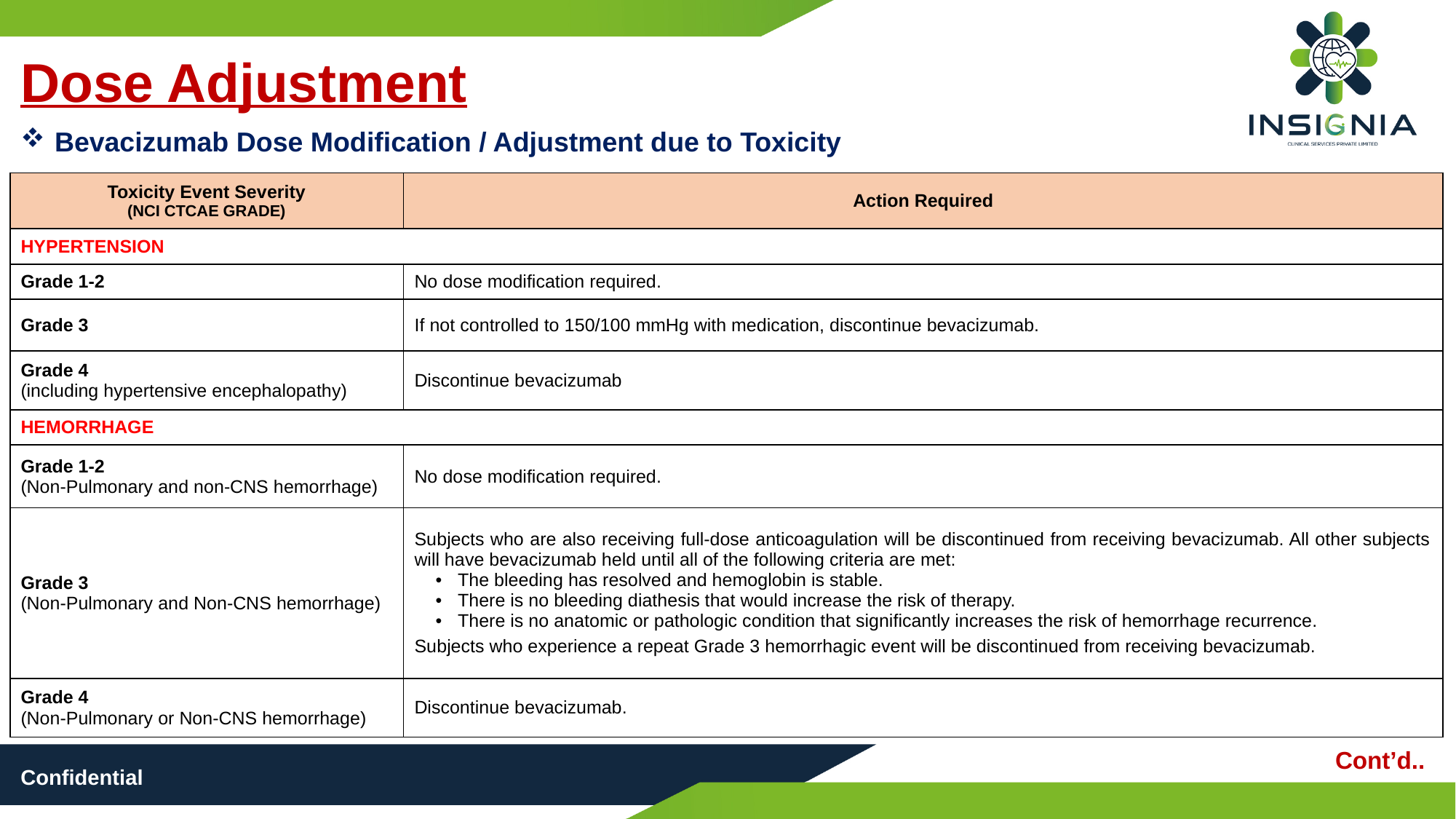

Dose Adjustment
Bevacizumab Dose Modification / Adjustment due to Toxicity
| Toxicity Event Severity (NCI CTCAE GRADE) | Action Required |
| --- | --- |
| HYPERTENSION |  |
| Grade 1-2 | No dose modification required. |
| Grade 3 | If not controlled to 150/100 mmHg with medication, discontinue bevacizumab. |
| Grade 4 (including hypertensive encephalopathy) | Discontinue bevacizumab |
| HEMORRHAGE |  |
| Grade 1-2 (Non-Pulmonary and non-CNS hemorrhage) | No dose modification required. |
| Grade 3 (Non-Pulmonary and Non-CNS hemorrhage) | Subjects who are also receiving full-dose anticoagulation will be discontinued from receiving bevacizumab. All other subjects will have bevacizumab held until all of the following criteria are met: The bleeding has resolved and hemoglobin is stable. There is no bleeding diathesis that would increase the risk of therapy. There is no anatomic or pathologic condition that significantly increases the risk of hemorrhage recurrence. Subjects who experience a repeat Grade 3 hemorrhagic event will be discontinued from receiving bevacizumab. |
| Grade 4 (Non-Pulmonary or Non-CNS hemorrhage) | Discontinue bevacizumab. |
Cont’d..
Confidential